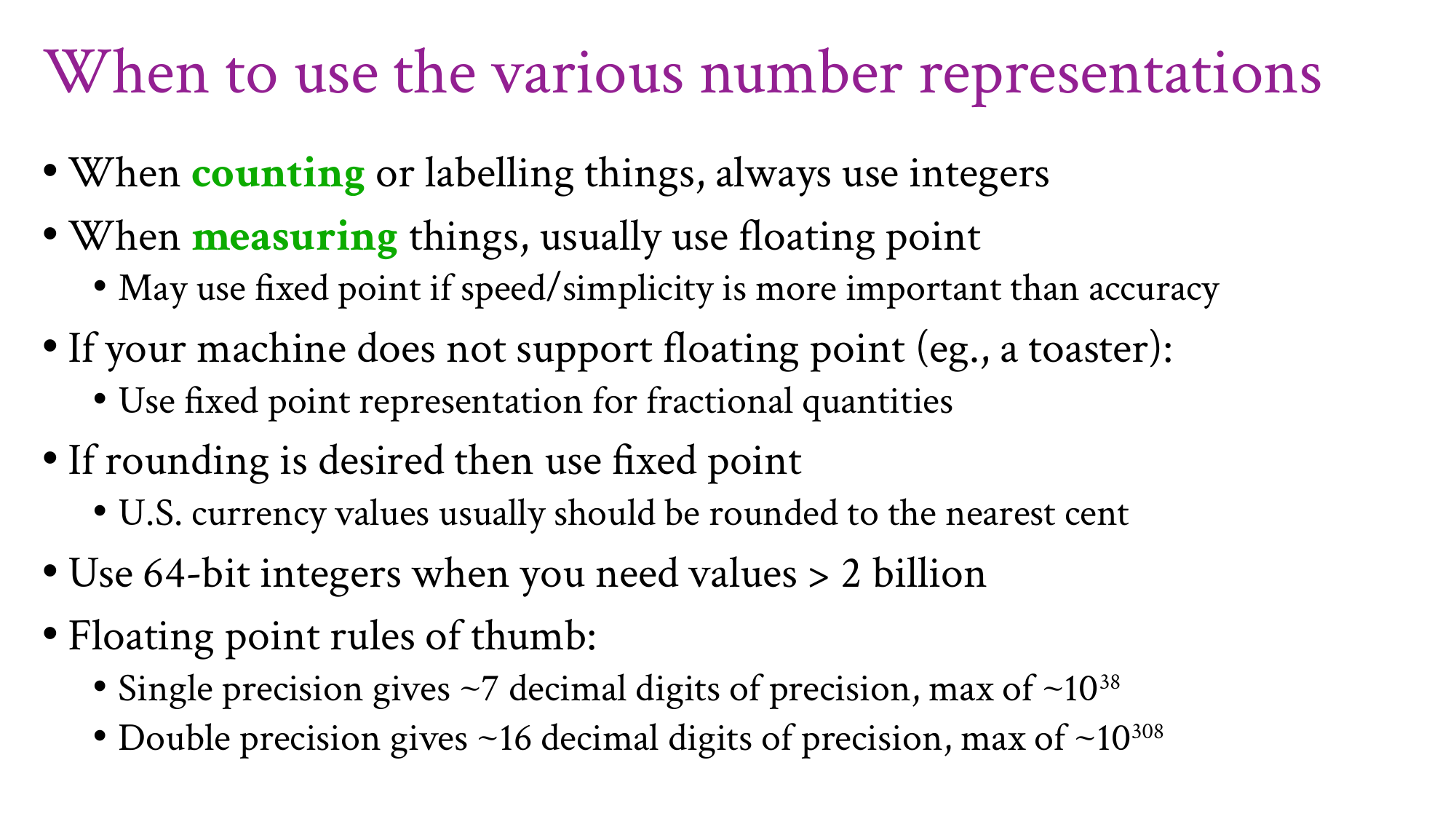

# When to use the various number representations
When counting or labelling things, always use integers
When measuring things, usually use floating point
May use fixed point if speed/simplicity is more important than accuracy
If your machine does not support floating point (eg., a toaster):
Use fixed point representation for fractional quantities
If rounding is desired then use fixed point
U.S. currency values usually should be rounded to the nearest cent
Use 64-bit integers when you need values > 2 billion
Floating point rules of thumb:
Single precision gives ~7 decimal digits of precision, max of ~1038
Double precision gives ~16 decimal digits of precision, max of ~10308